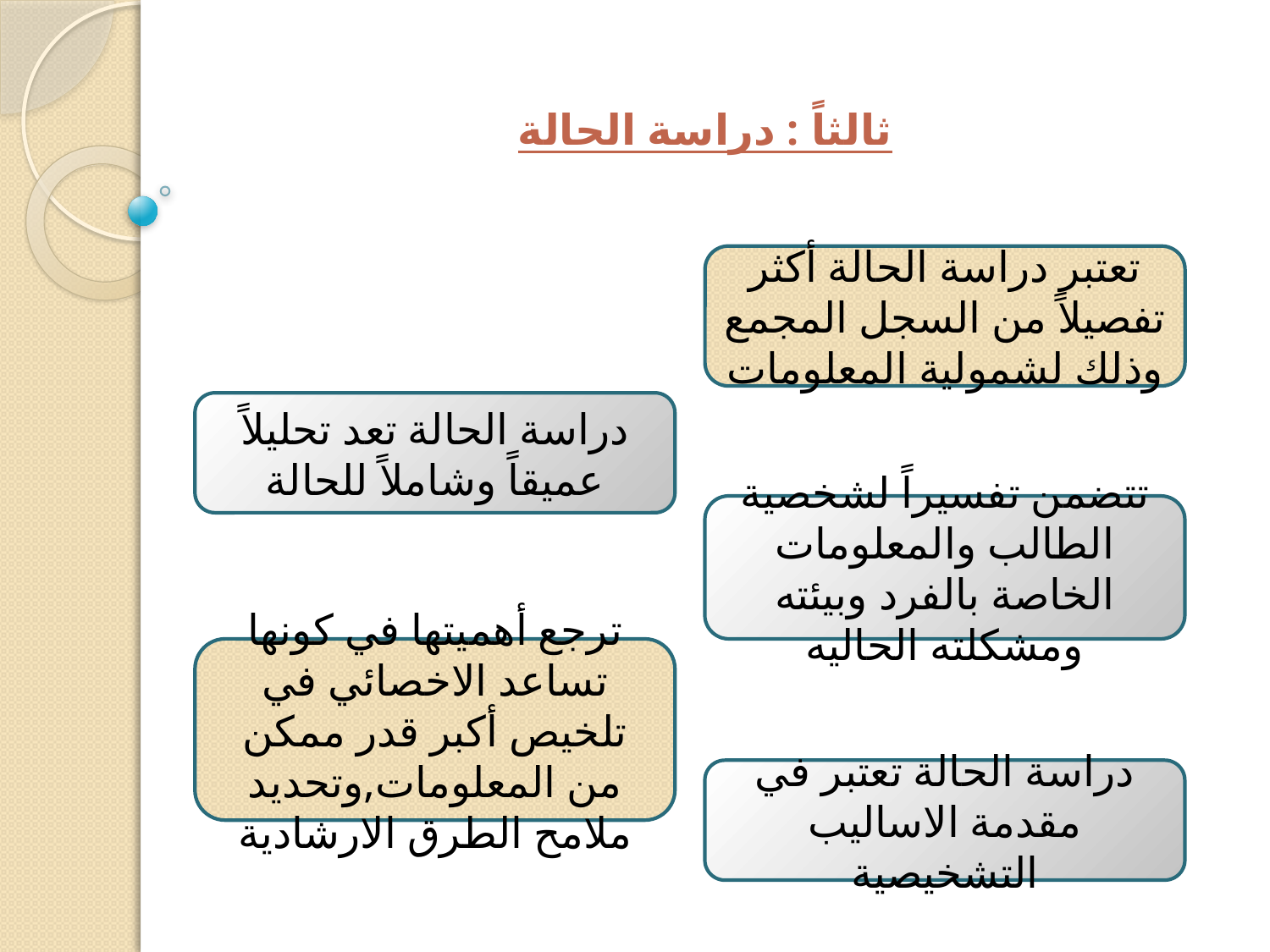

ثالثاً : دراسة الحالة
تعتبر دراسة الحالة أكثر تفصيلاً من السجل المجمع وذلك لشمولية المعلومات
دراسة الحالة تعد تحليلاً عميقاً وشاملاً للحالة
تتضمن تفسيراً لشخصية الطالب والمعلومات الخاصة بالفرد وبيئته ومشكلته الحاليه
ترجع أهميتها في كونها تساعد الاخصائي في تلخيص أكبر قدر ممكن من المعلومات,وتحديد ملامح الطرق الارشادية
دراسة الحالة تعتبر في مقدمة الاساليب التشخيصية